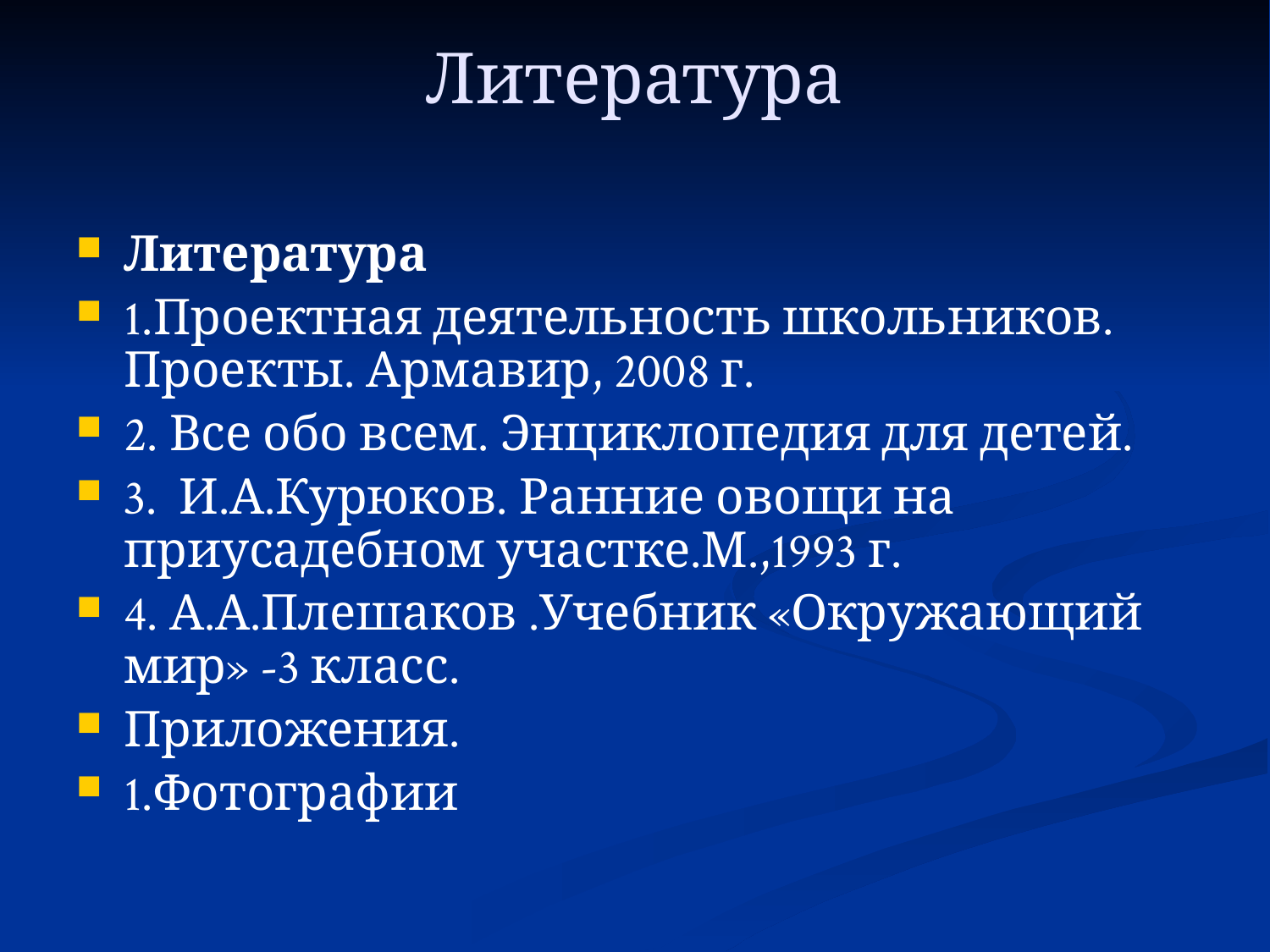

# Литература
Литература
1.Проектная деятельность школьников. Проекты. Армавир, 2008 г.
2. Все обо всем. Энциклопедия для детей.
3.  И.А.Курюков. Ранние овощи на приусадебном участке.М.,1993 г.
4. А.А.Плешаков .Учебник «Окружающий мир» -3 класс.
Приложения.
1.Фотографии